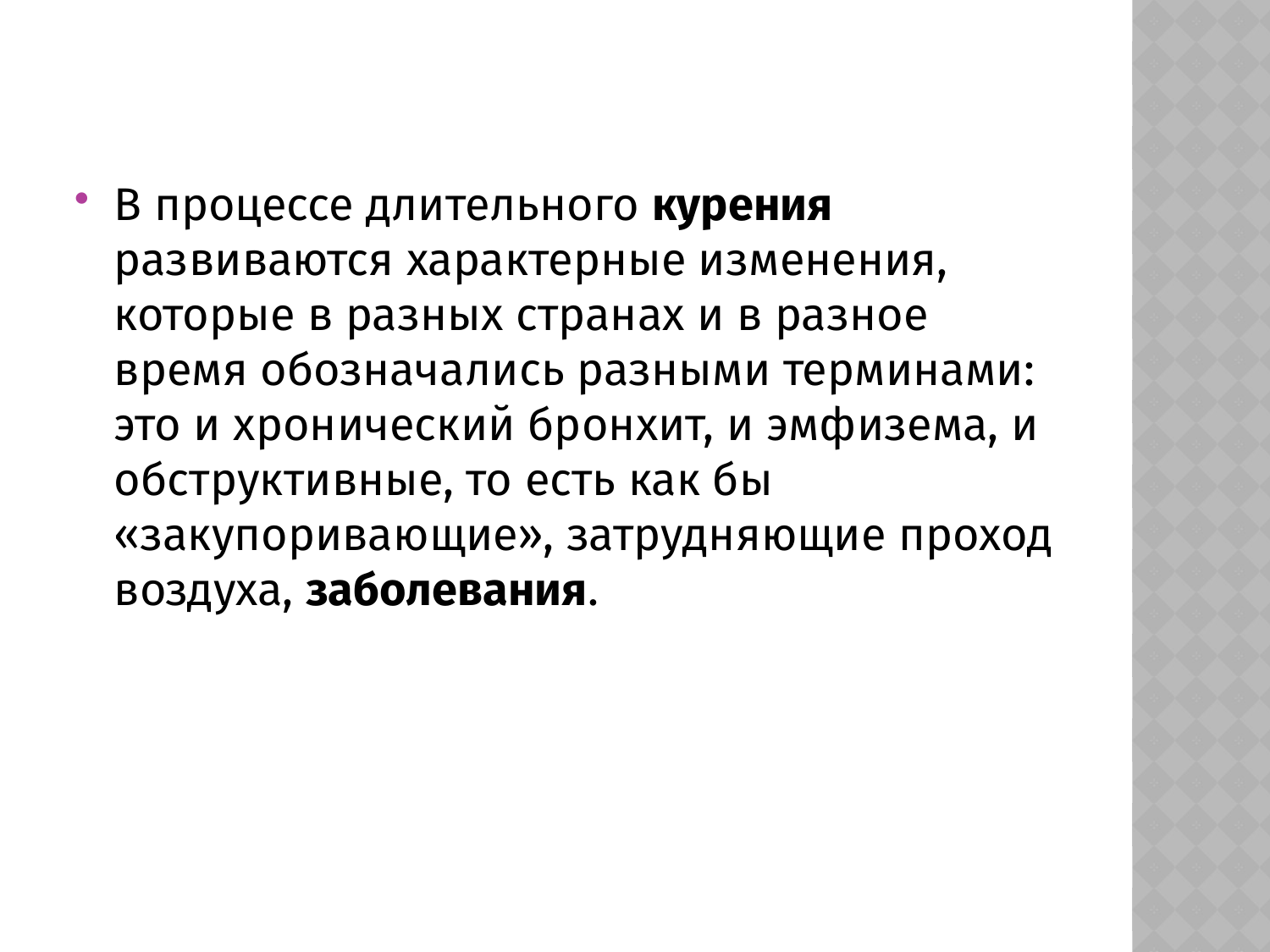

#
В процессе длительного курения развиваются характерные изменения, которые в разных странах и в разное время обозначались разными терминами: это и хронический бронхит, и эмфизема, и обструктивные, то есть как бы «закупоривающие», затрудняющие проход воздуха, заболевания.